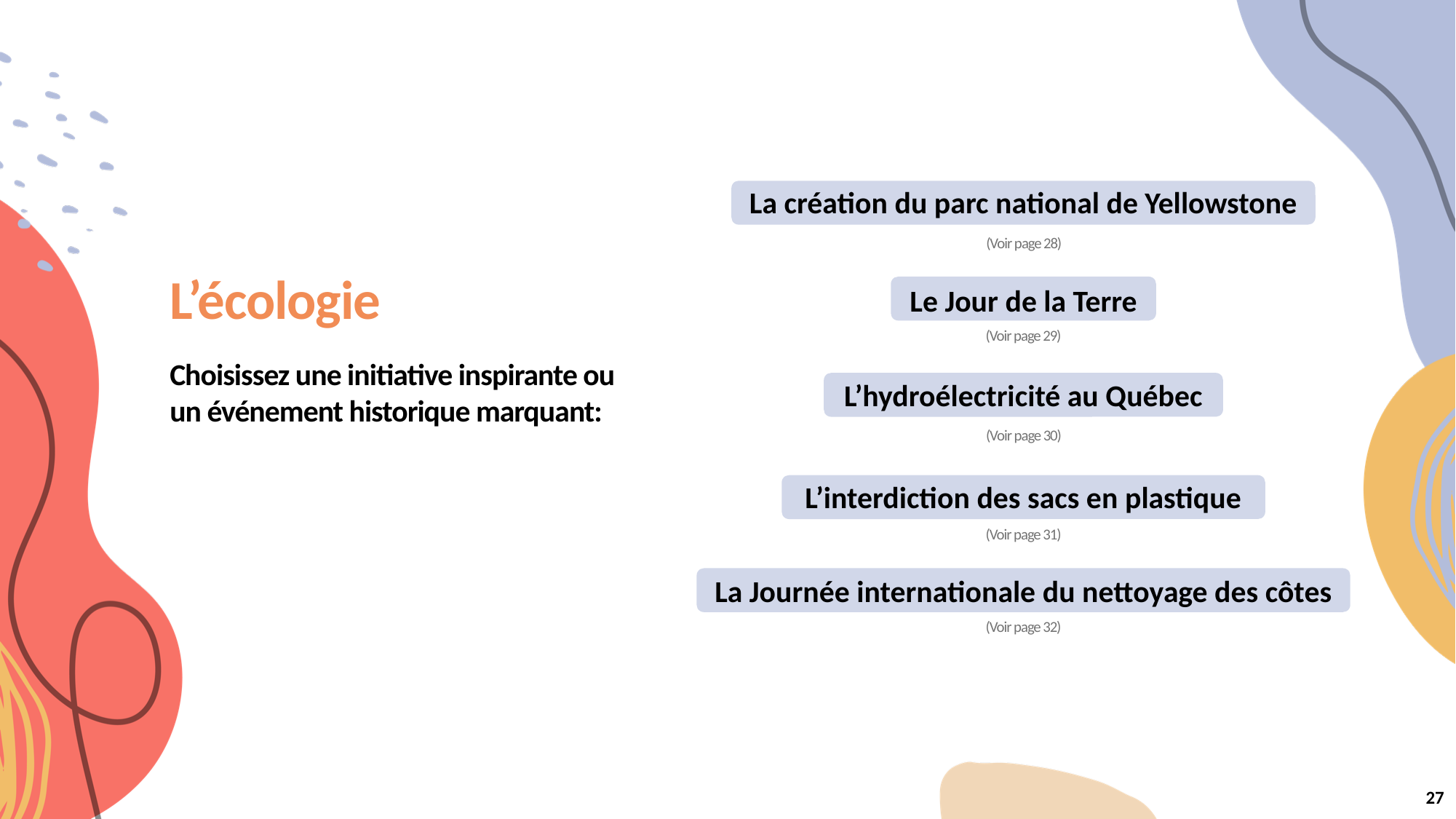

La création du parc national de Yellowstone

(Voir page 28)
L’écologie
Le Jour de la Terre

(Voir page 29)
Choisissez une initiative inspirante ou
un événement historique marquant:
L’hydroélectricité au Québec

(Voir page 30)
L’interdiction des sacs en plastique

(Voir page 31)
La Journée internationale du nettoyage des côtes

(Voir page 32)
27